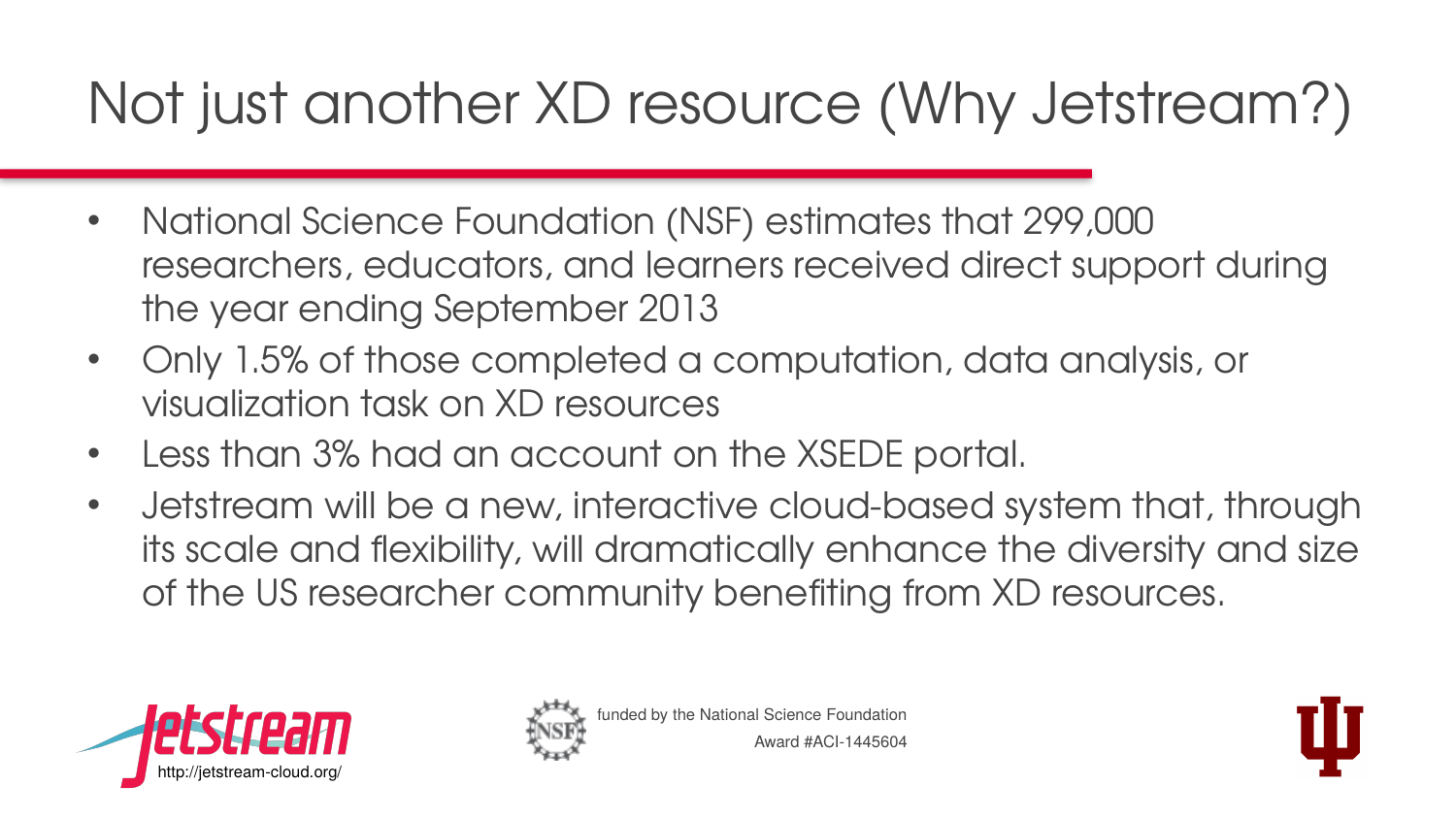

# Not just another XD resource (Why Jetstream?)
National Science Foundation (NSF) estimates that 299,000 researchers, educators, and learners received direct support during the year ending September 2013
Only 1.5% of those completed a computation, data analysis, or visualization task on XD resources
Less than 3% had an account on the XSEDE portal.
Jetstream will be a new, interactive cloud-based system that, through its scale and flexibility, will dramatically enhance the diversity and size of the US researcher community benefiting from XD resources.